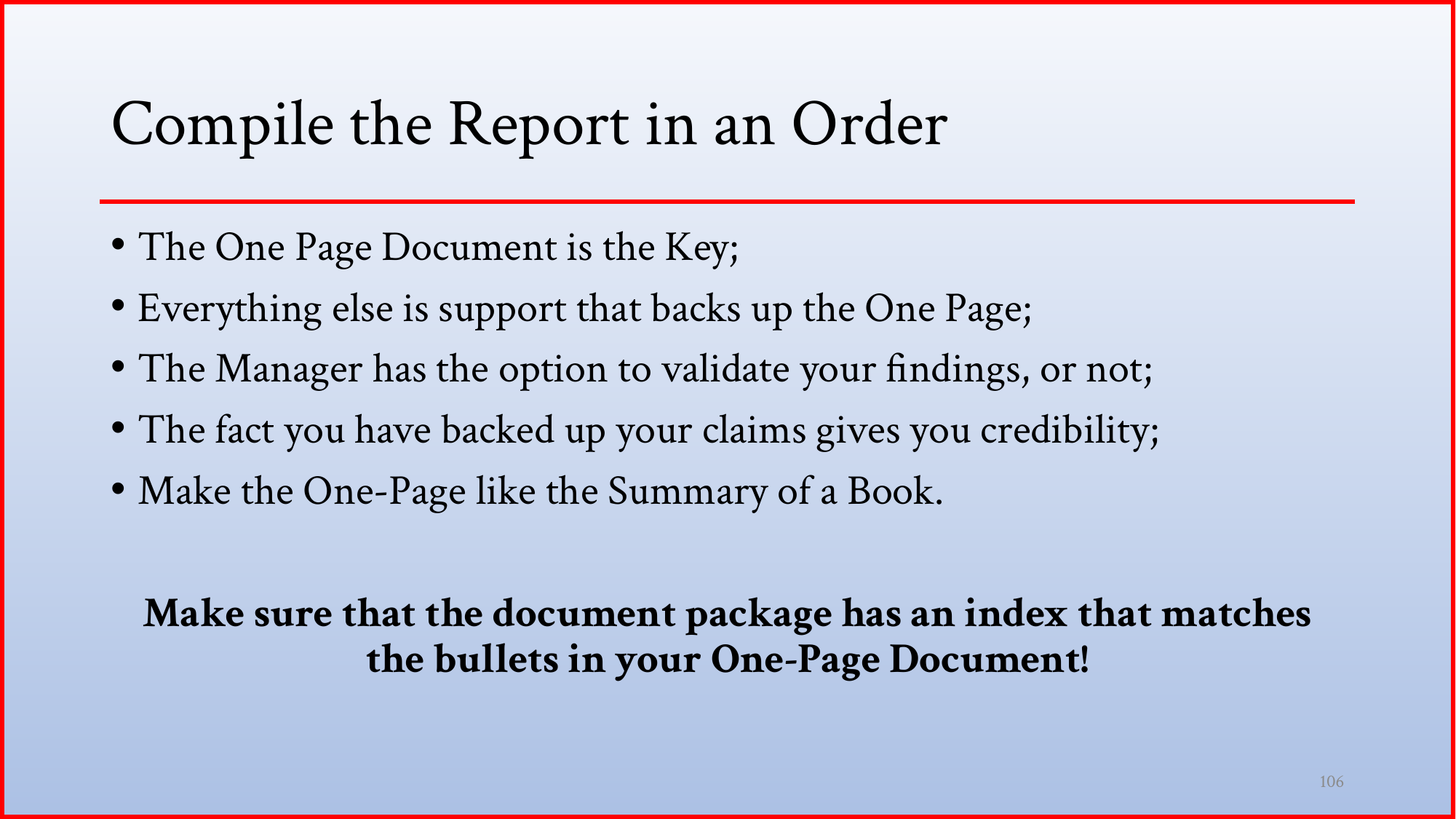

# Compile the Report in an Order
The One Page Document is the Key;
Everything else is support that backs up the One Page;
The Manager has the option to validate your findings, or not;
The fact you have backed up your claims gives you credibility;
Make the One-Page like the Summary of a Book.

Make sure that the document package has an index that matches the bullets in your One-Page Document!

106